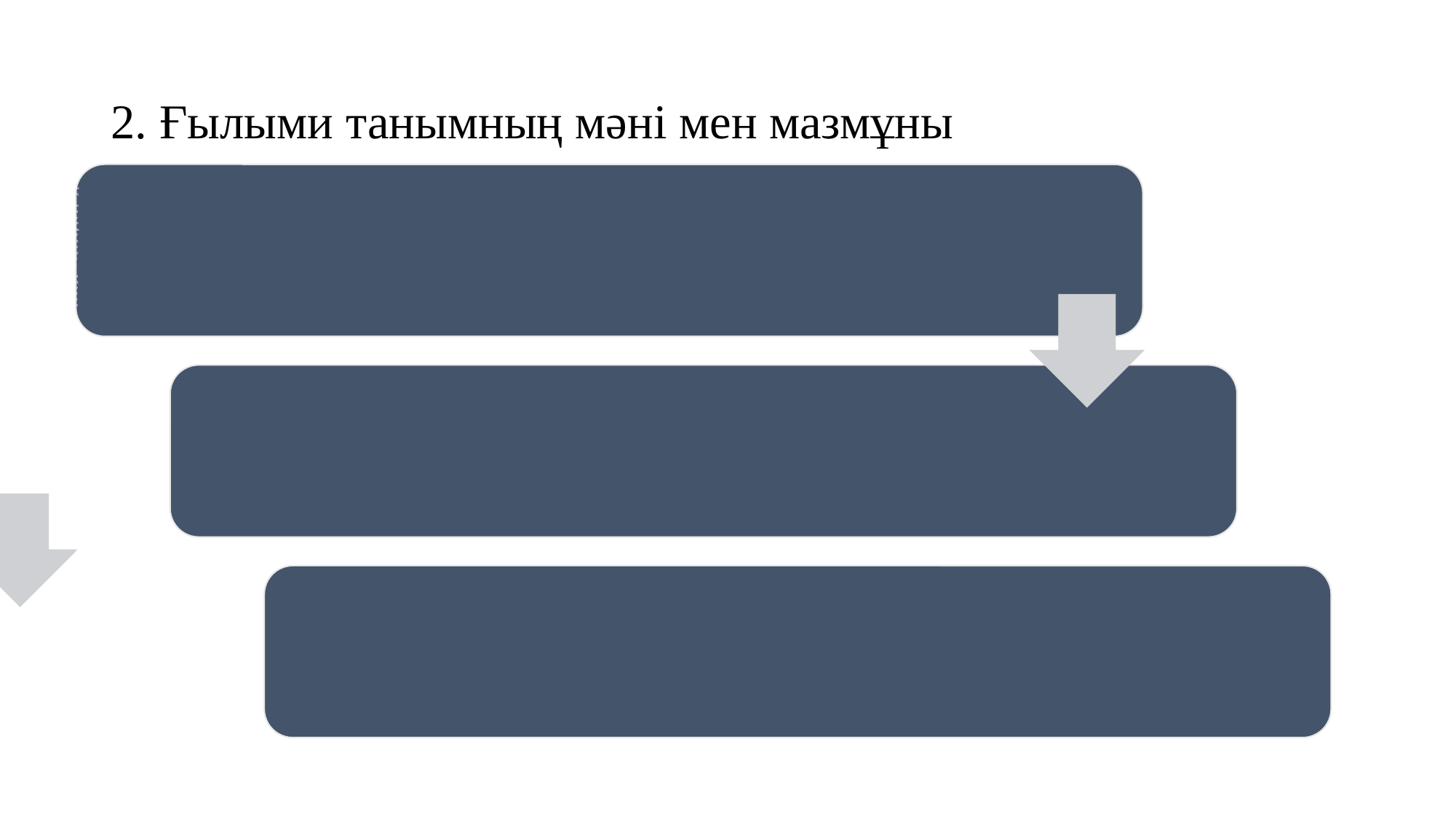

# 2. Ғылыми танымның мәні мен мазмұны
Оның нәтижелері, әдетте, ұғымдар, категориялар, заңдар немесе теориялар жүйесі түрінде шығады.